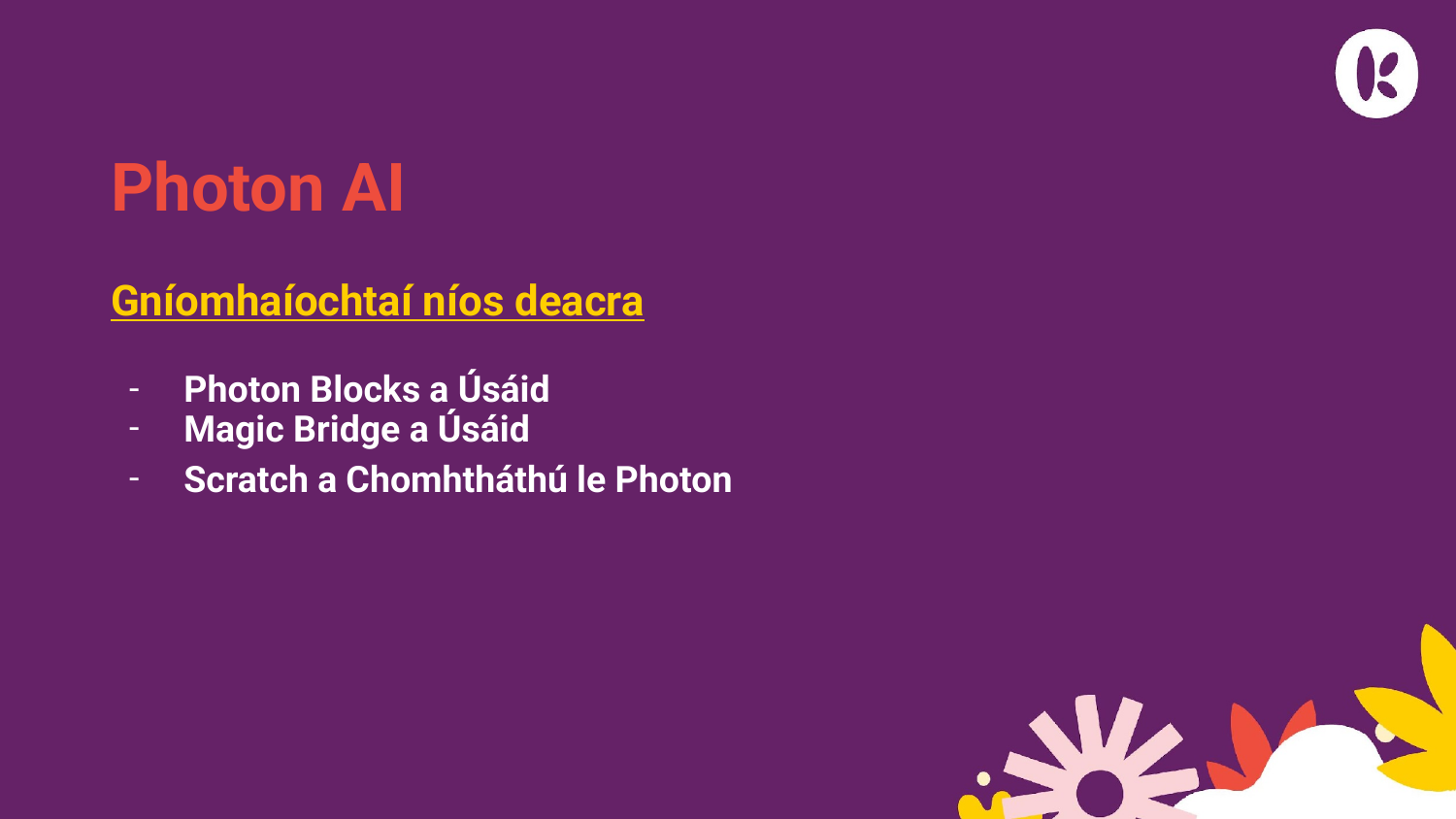

# Photon AI
Gníomhaíochtaí níos deacra

Photon Blocks a Úsáid
Magic Bridge a Úsáid
Scratch a Chomhtháthú le Photon